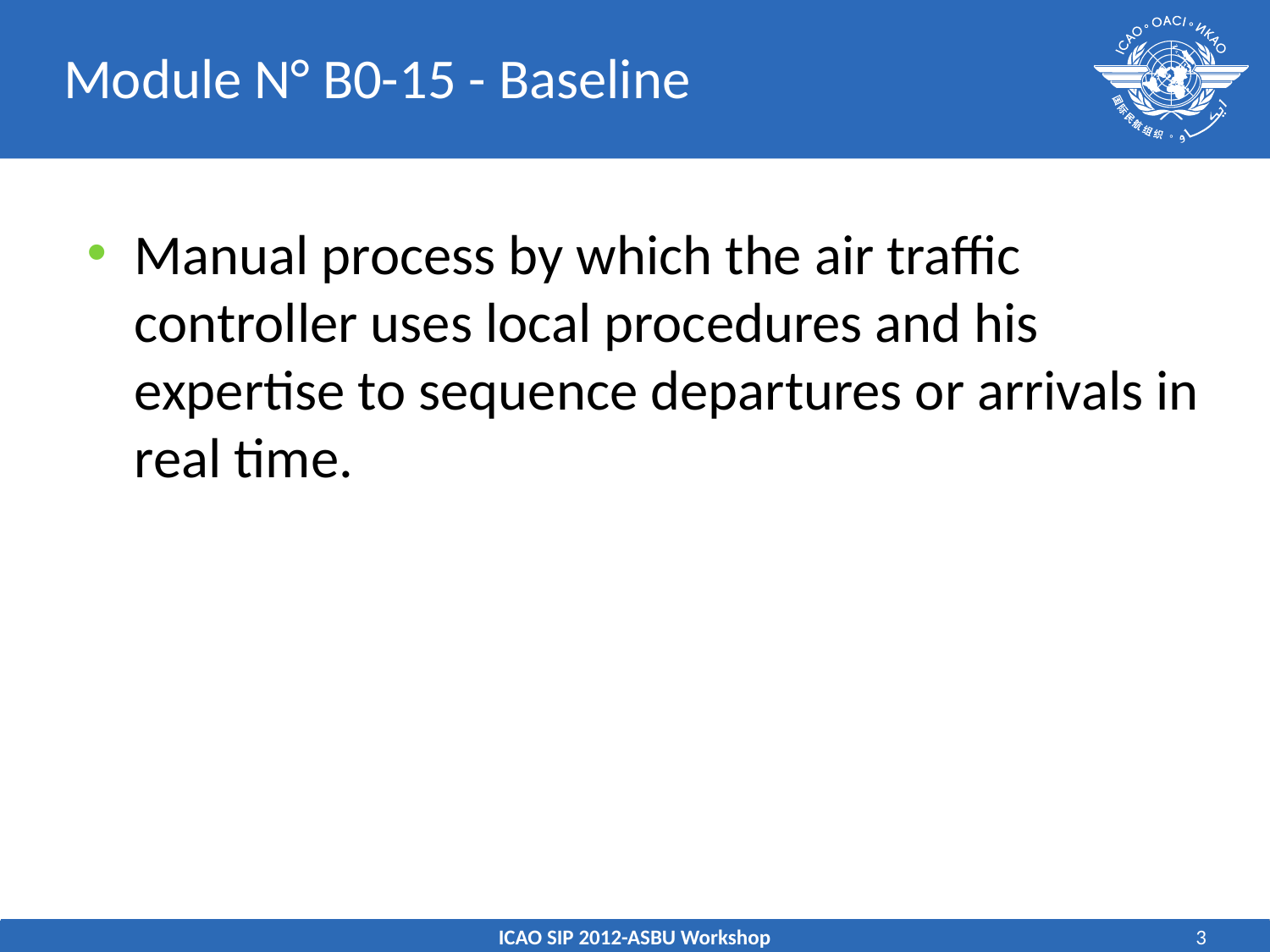

# Module N° B0-15 - Baseline
Manual process by which the air traffic controller uses local procedures and his expertise to sequence departures or arrivals in real time.

ICAO SIP 2012-ASBU Workshop
3